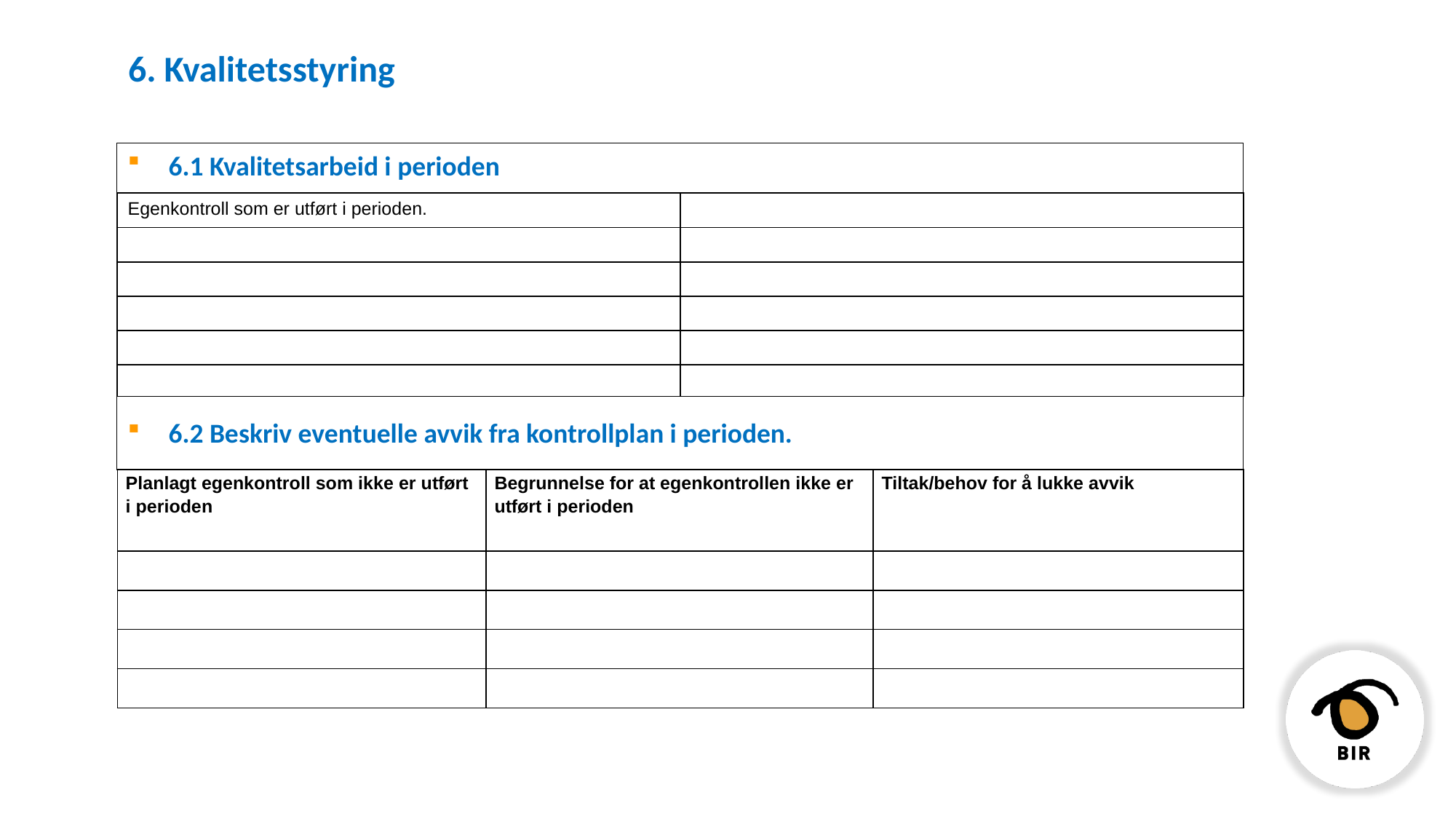

# 6. Kvalitetsstyring
6.1 Kvalitetsarbeid i perioden

6.2 Beskriv eventuelle avvik fra kontrollplan i perioden.

| Egenkontroll som er utført i perioden. |  |
| --- | --- |
|  |  |
|  |  |
|  |  |
|  |  |
|  |  |
| Planlagt egenkontroll som ikke er utført i perioden | Begrunnelse for at egenkontrollen ikke er utført i perioden | Tiltak/behov for å lukke avvik |
| --- | --- | --- |
|  |  |  |
|  |  |  |
|  |  |  |
|  |  |  |